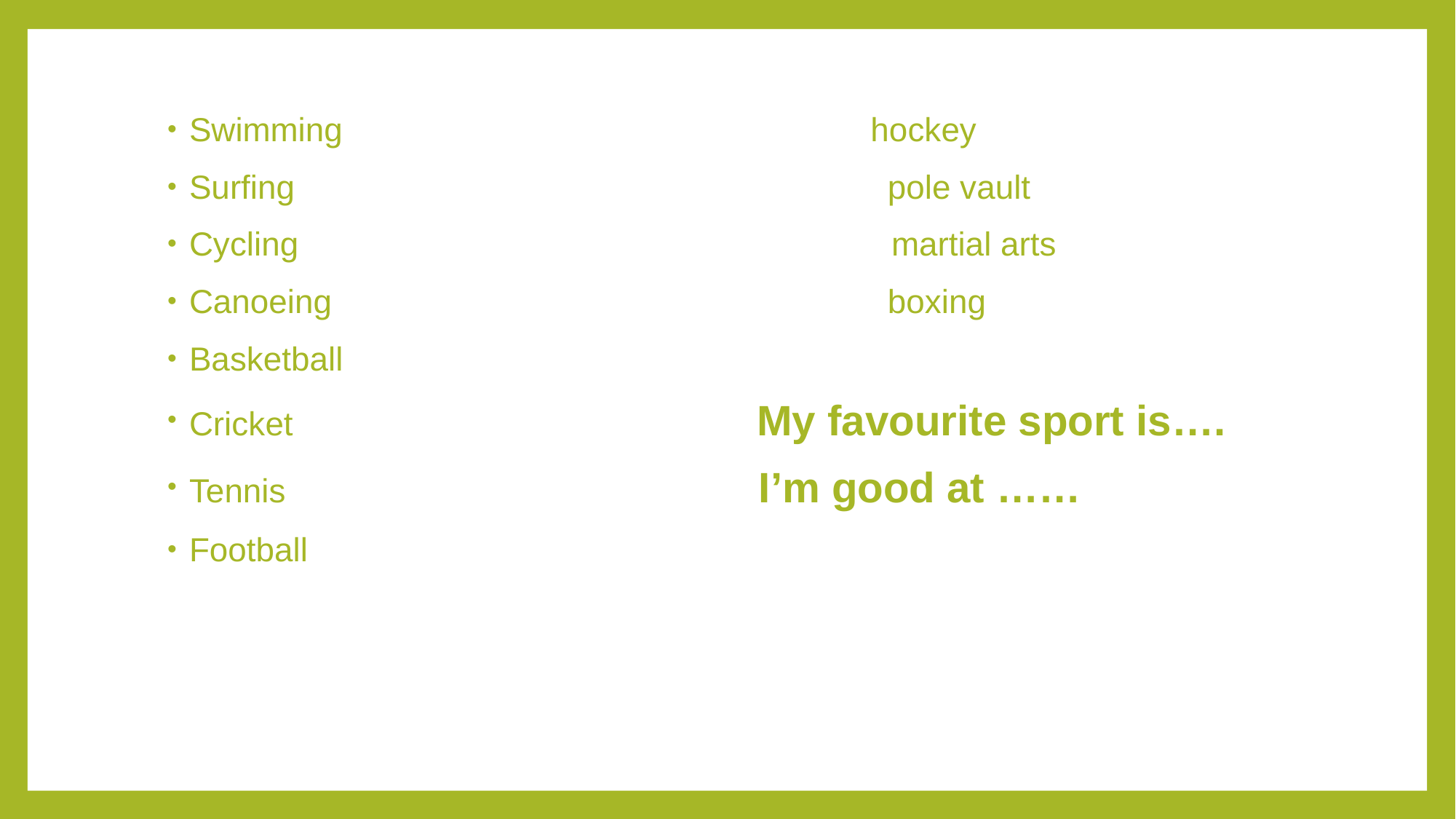

#
Swimming                                                         hockey
Surfing                                                                pole vault
Cycling                                                                martial arts
Canoeing                                                            boxing
Basketball
Cricket                                                  My favourite sport is….
Tennis                                                   I’m good at ……
Football